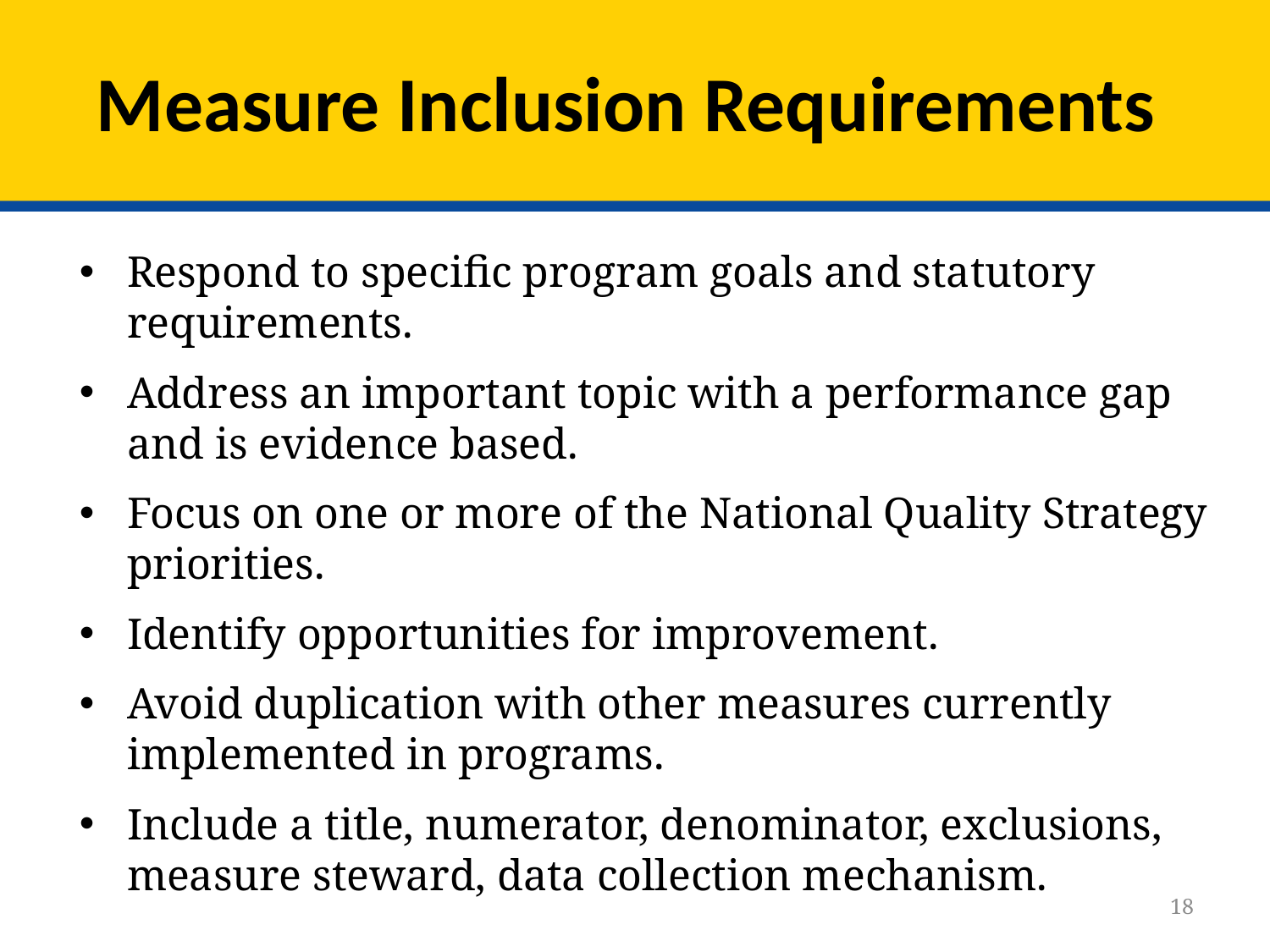

# Measure Inclusion Requirements
Respond to specific program goals and statutory requirements.
Address an important topic with a performance gap and is evidence based.
Focus on one or more of the National Quality Strategy priorities.
Identify opportunities for improvement.
Avoid duplication with other measures currently implemented in programs.
Include a title, numerator, denominator, exclusions, measure steward, data collection mechanism.

18